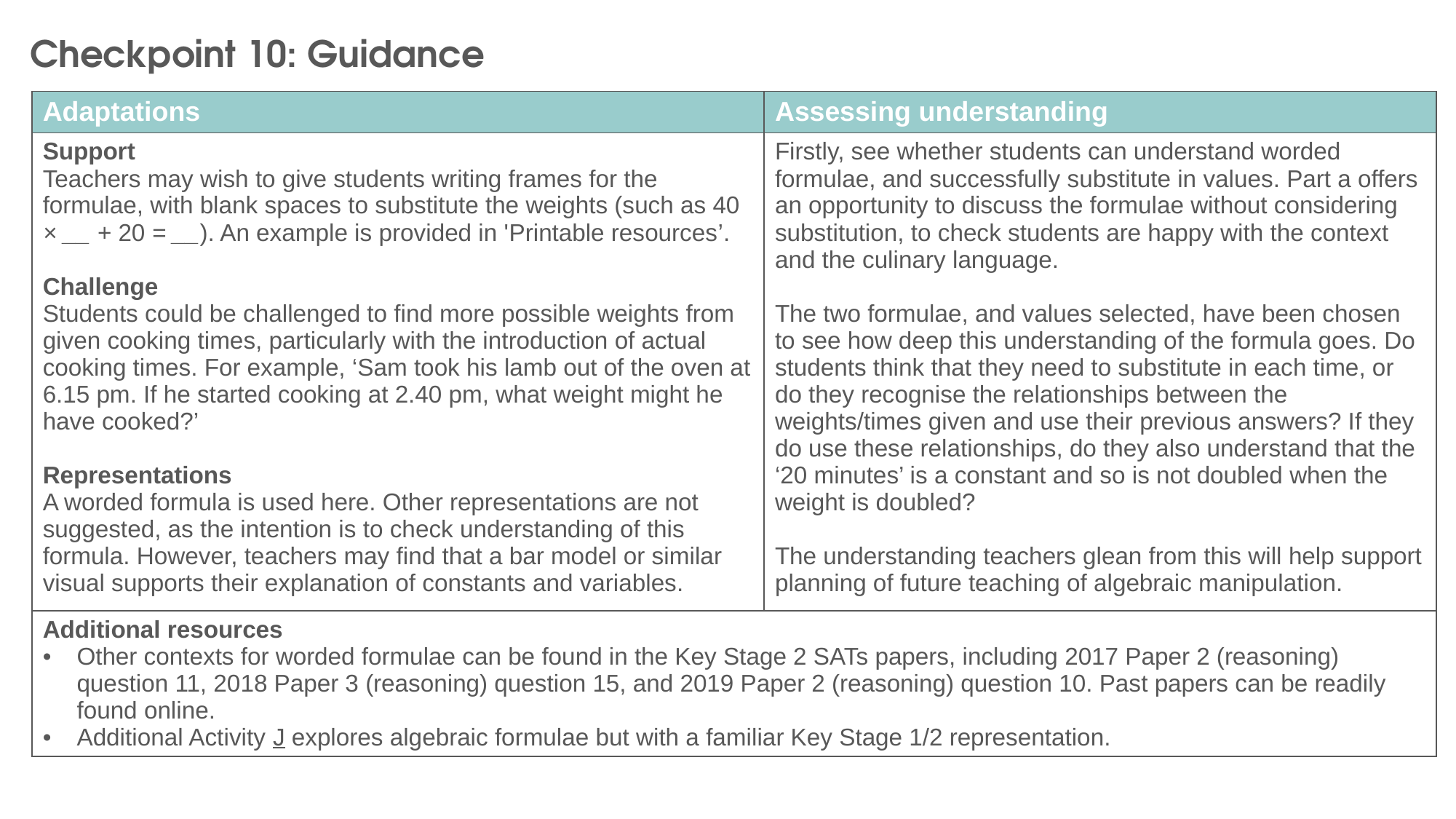

Checkpoint 10: Guidance
| Adaptations | Assessing understanding |
| --- | --- |
| Support Teachers may wish to give students writing frames for the formulae, with blank spaces to substitute the weights (such as 40 × \_\_ + 20 = \_\_). An example is provided in 'Printable resources’. Challenge Students could be challenged to find more possible weights from given cooking times, particularly with the introduction of actual cooking times. For example, ‘Sam took his lamb out of the oven at 6.15 pm. If he started cooking at 2.40 pm, what weight might he have cooked?’ Representations A worded formula is used here. Other representations are not suggested, as the intention is to check understanding of this formula. However, teachers may find that a bar model or similar visual supports their explanation of constants and variables. | Firstly, see whether students can understand worded formulae, and successfully substitute in values. Part a offers an opportunity to discuss the formulae without considering substitution, to check students are happy with the context and the culinary language. The two formulae, and values selected, have been chosen to see how deep this understanding of the formula goes. Do students think that they need to substitute in each time, or do they recognise the relationships between the weights/times given and use their previous answers? If they do use these relationships, do they also understand that the ‘20 minutes’ is a constant and so is not doubled when the weight is doubled? The understanding teachers glean from this will help support planning of future teaching of algebraic manipulation. |
| Additional resources Other contexts for worded formulae can be found in the Key Stage 2 SATs papers, including 2017 Paper 2 (reasoning) question 11, 2018 Paper 3 (reasoning) question 15, and 2019 Paper 2 (reasoning) question 10. Past papers can be readily found online. Additional Activity J explores algebraic formulae but with a familiar Key Stage 1/2 representation. |  |